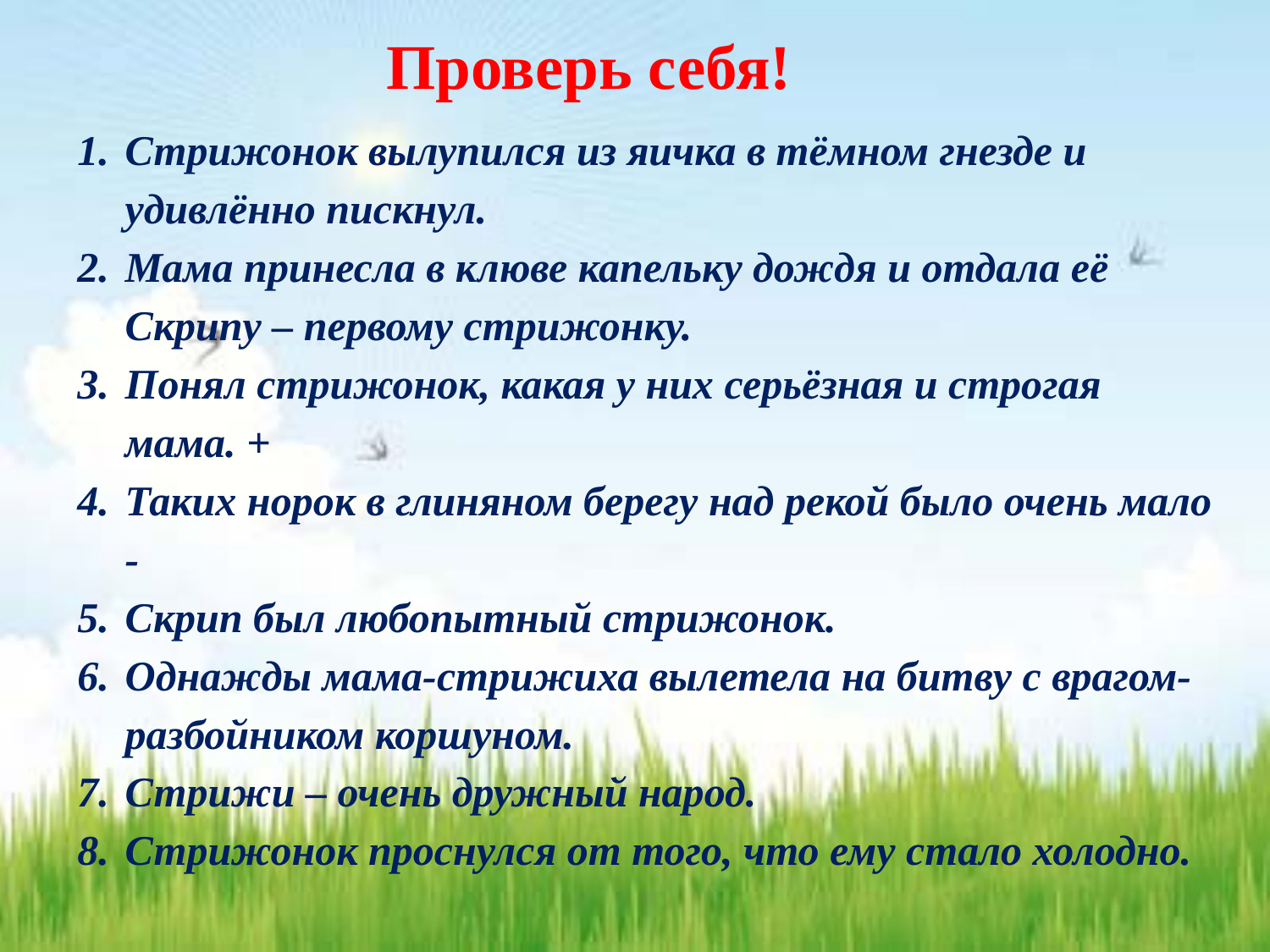

Проверь себя!
Стрижонок вылупился из яичка в тёмном гнезде и удивлённо пискнул.
Мама принесла в клюве капельку дождя и отдала её Скрипу – первому стрижонку.
Понял стрижонок, какая у них серьёзная и строгая мама. +
Таких норок в глиняном берегу над рекой было очень мало -
Скрип был любопытный стрижонок.
Однажды мама-стрижиха вылетела на битву с врагом-разбойником коршуном.
Стрижи – очень дружный народ.
Стрижонок проснулся от того, что ему стало холодно.

#